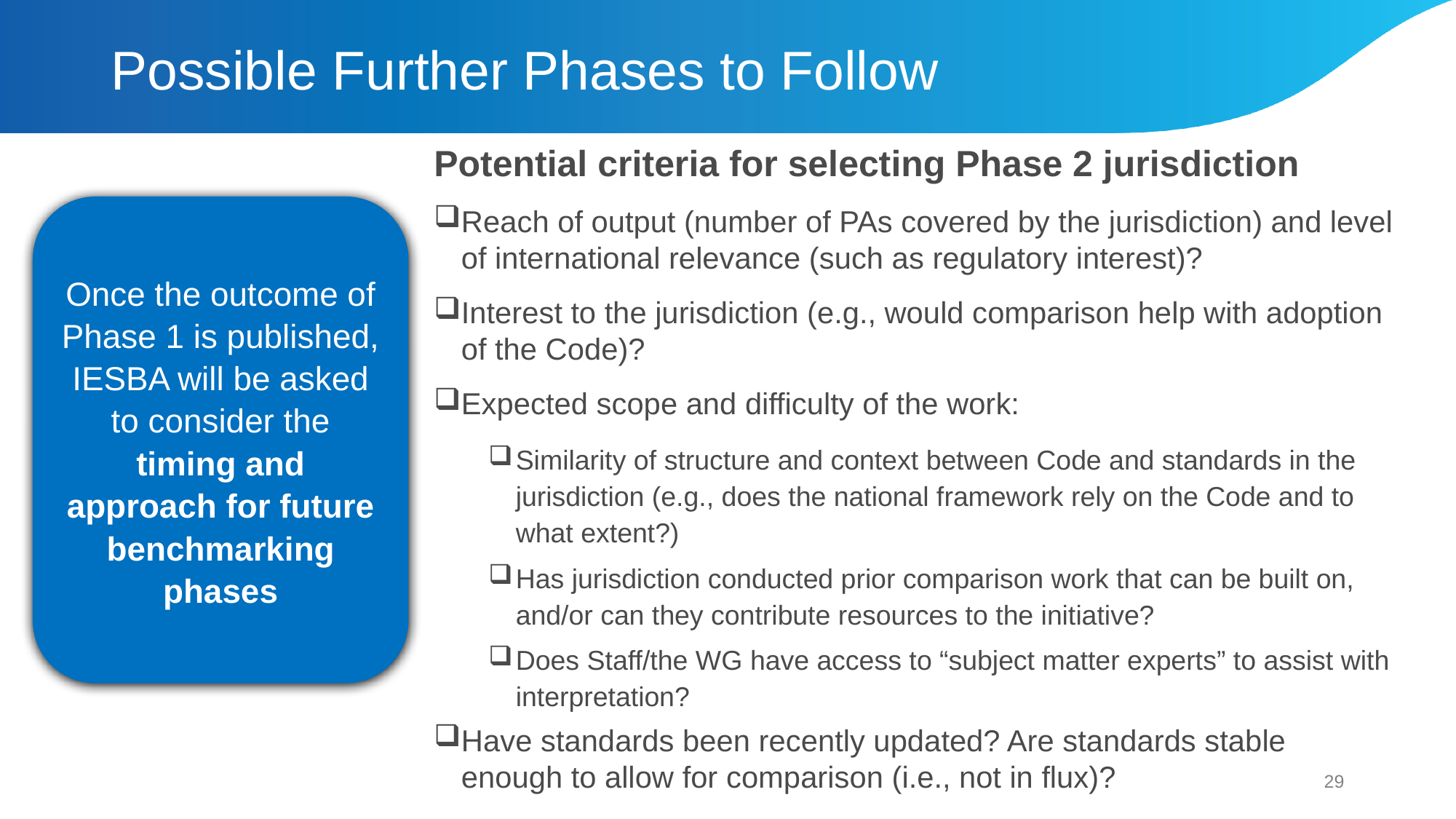

# Possible Further Phases to Follow
Potential criteria for selecting Phase 2 jurisdiction
Reach of output (number of PAs covered by the jurisdiction) and level of international relevance (such as regulatory interest)?
Interest to the jurisdiction (e.g., would comparison help with adoption of the Code)?
Expected scope and difficulty of the work:
Similarity of structure and context between Code and standards in the jurisdiction (e.g., does the national framework rely on the Code and to what extent?)
Has jurisdiction conducted prior comparison work that can be built on, and/or can they contribute resources to the initiative?
Does Staff/the WG have access to “subject matter experts” to assist with interpretation?
Have standards been recently updated? Are standards stable enough to allow for comparison (i.e., not in flux)?

Once the outcome of Phase 1 is published, IESBA will be asked to consider the timing and approach for future benchmarking phases
29